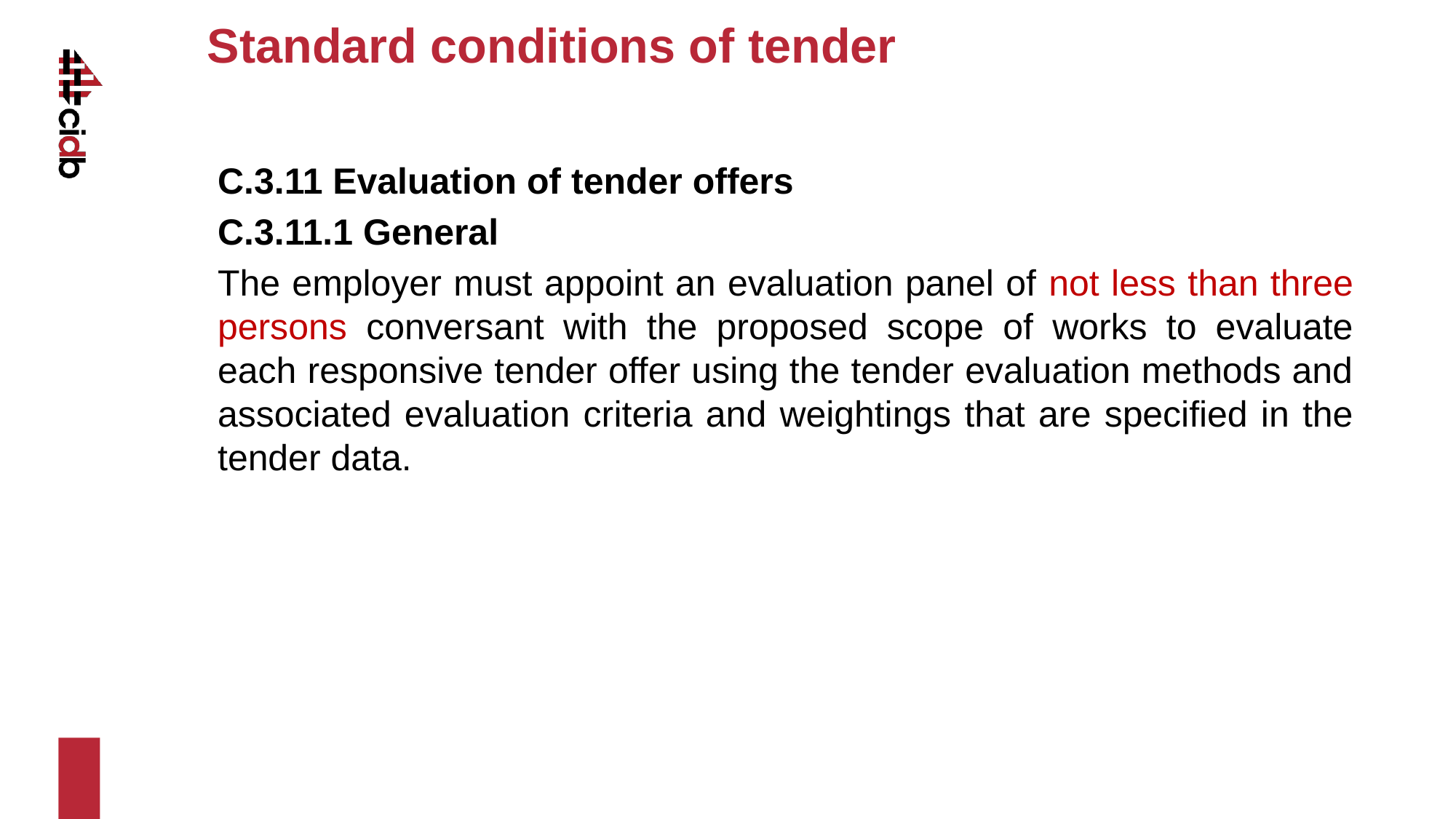

# Standard conditions of tender

C.3.11 Evaluation of tender offers
C.3.11.1 General
The employer must appoint an evaluation panel of not less than three persons conversant with the proposed scope of works to evaluate each responsive tender offer using the tender evaluation methods and associated evaluation criteria and weightings that are specified in the tender data.